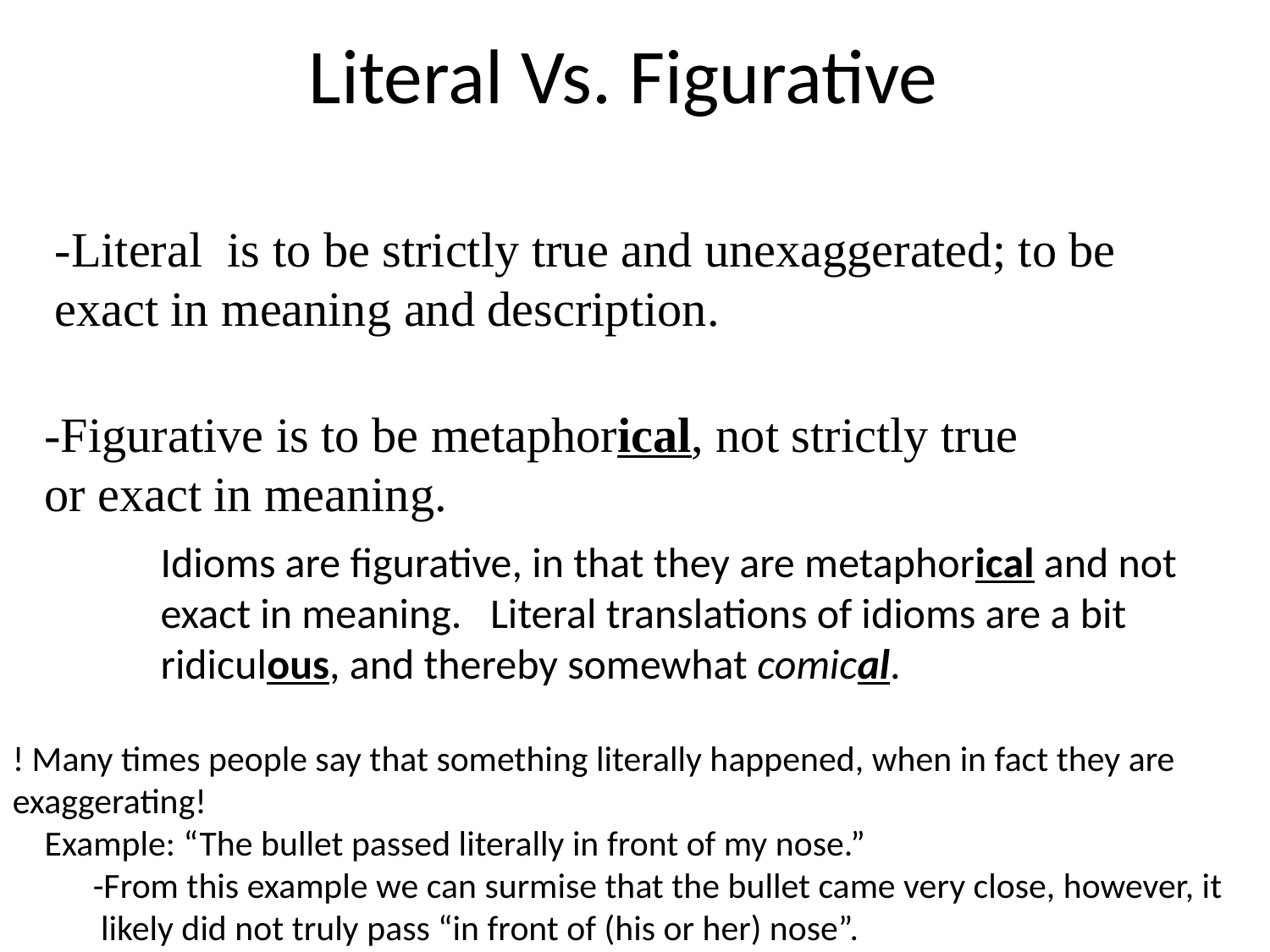

Literal Vs. Figurative
-Literal  is to be strictly true and unexaggerated; to be exact in meaning and description.
-Figurative is to be metaphorical, not strictly true or exact in meaning.
Idioms are figurative, in that they are metaphorical and not exact in meaning.   Literal translations of idioms are a bit ridiculous, and thereby somewhat comical.
! Many times people say that something literally happened, when in fact they are exaggerating!
    Example: “The bullet passed literally in front of my nose.”
          -From this example we can surmise that the bullet came very close, however, it
           likely did not truly pass “in front of (his or her) nose”.